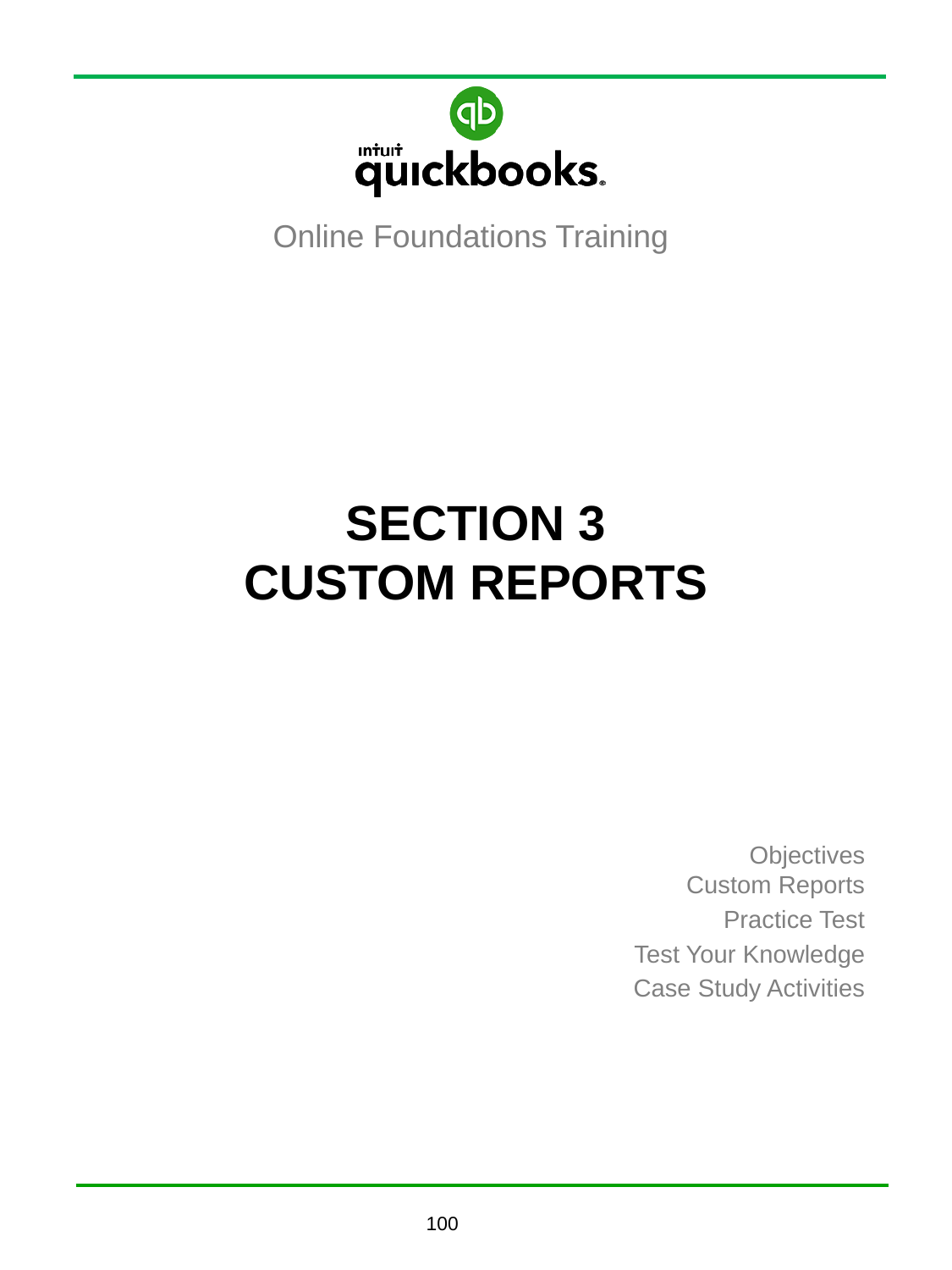

Online Foundations Training
# Section 3 Custom Reports
Objectives
Custom Reports
Practice Test
Test Your Knowledge
Case Study Activities